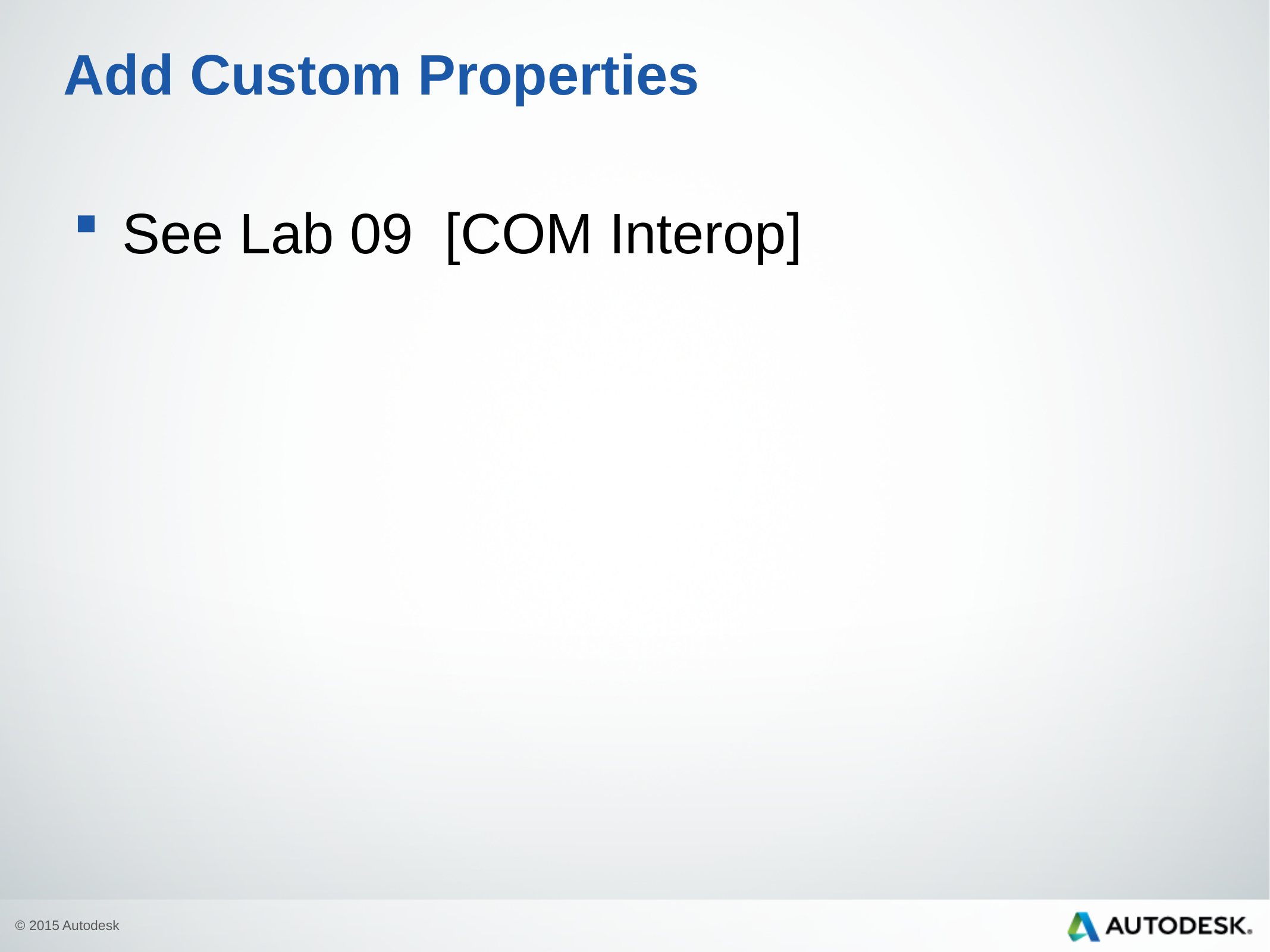

# Add Custom Properties
See Lab 09  [COM Interop]